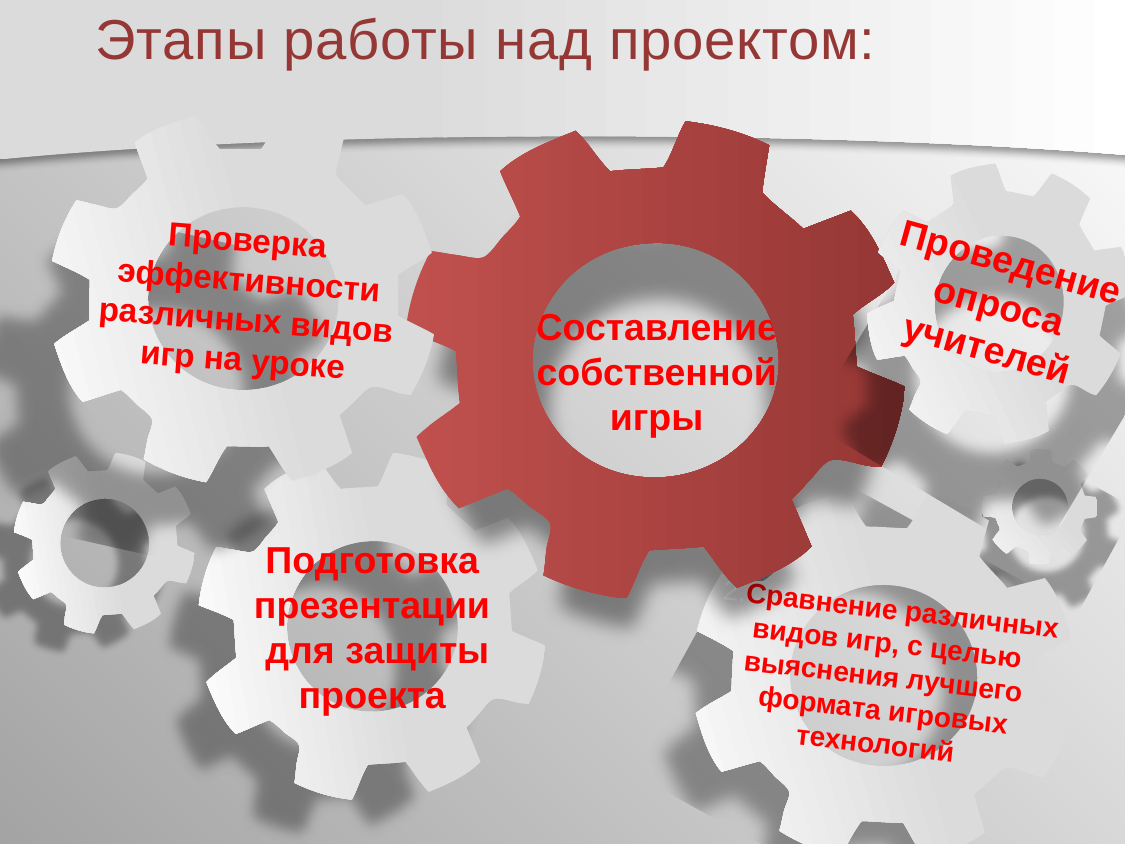

# Этапы работы над проектом:
Проверка
 эффективности
 различных видов
 игр на уроке

Проведение опроса учителей

Составление собственной игры

Подготовка презентации
 для защиты проекта

2.Сравнение различных видов игр, с целью выяснения лучшего
 формата игровых технологий